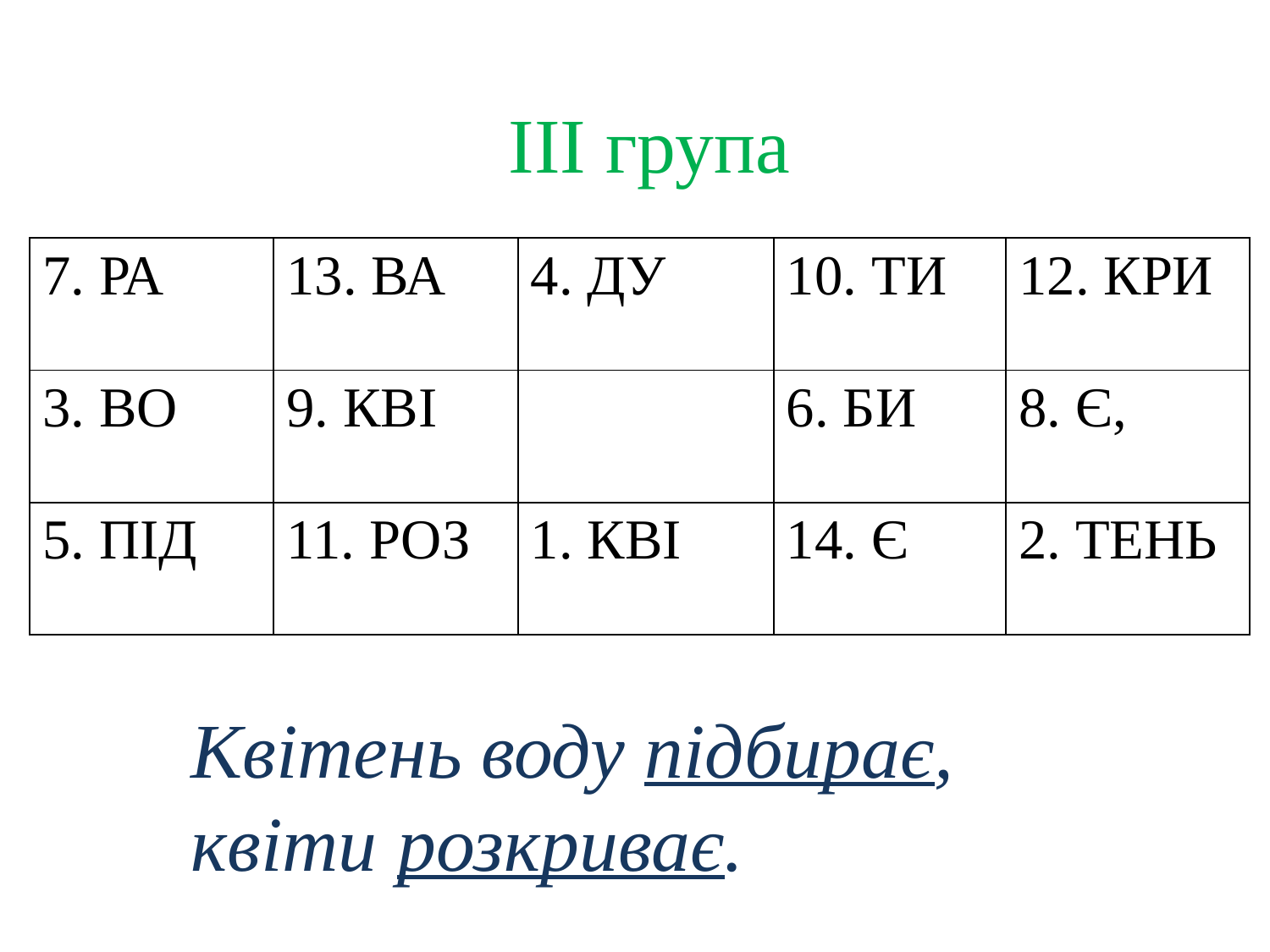

III група
| 7. РА | 13. ВА | 4. ДУ | 10. ТИ | 12. КРИ |
| --- | --- | --- | --- | --- |
| 3. ВО | 9. КВІ |  | 6. БИ | 8. Є, |
| 5. ПІД | 11. РОЗ | 1. КВІ | 14. Є | 2. ТЕНЬ |
Квітень воду підбирає, квіти розкриває.